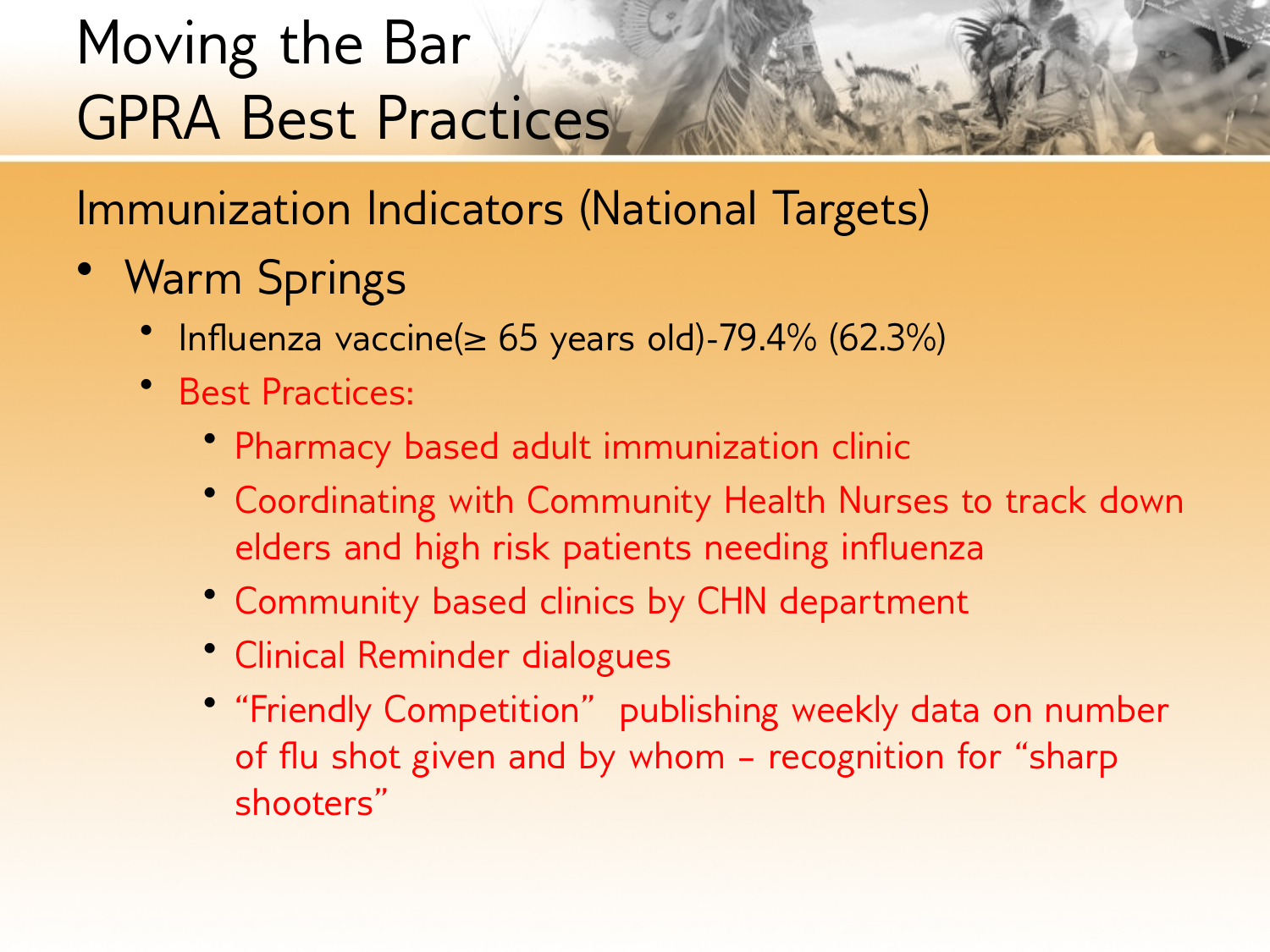

# Moving the Bar GPRA Best Practices
Immunization Indicators (National Targets)
Warm Springs
Influenza vaccine(≥ 65 years old)-79.4% (62.3%)
Best Practices:
Pharmacy based adult immunization clinic
Coordinating with Community Health Nurses to track down elders and high risk patients needing influenza
Community based clinics by CHN department
Clinical Reminder dialogues
“Friendly Competition”  publishing weekly data on number of flu shot given and by whom – recognition for “sharp shooters”